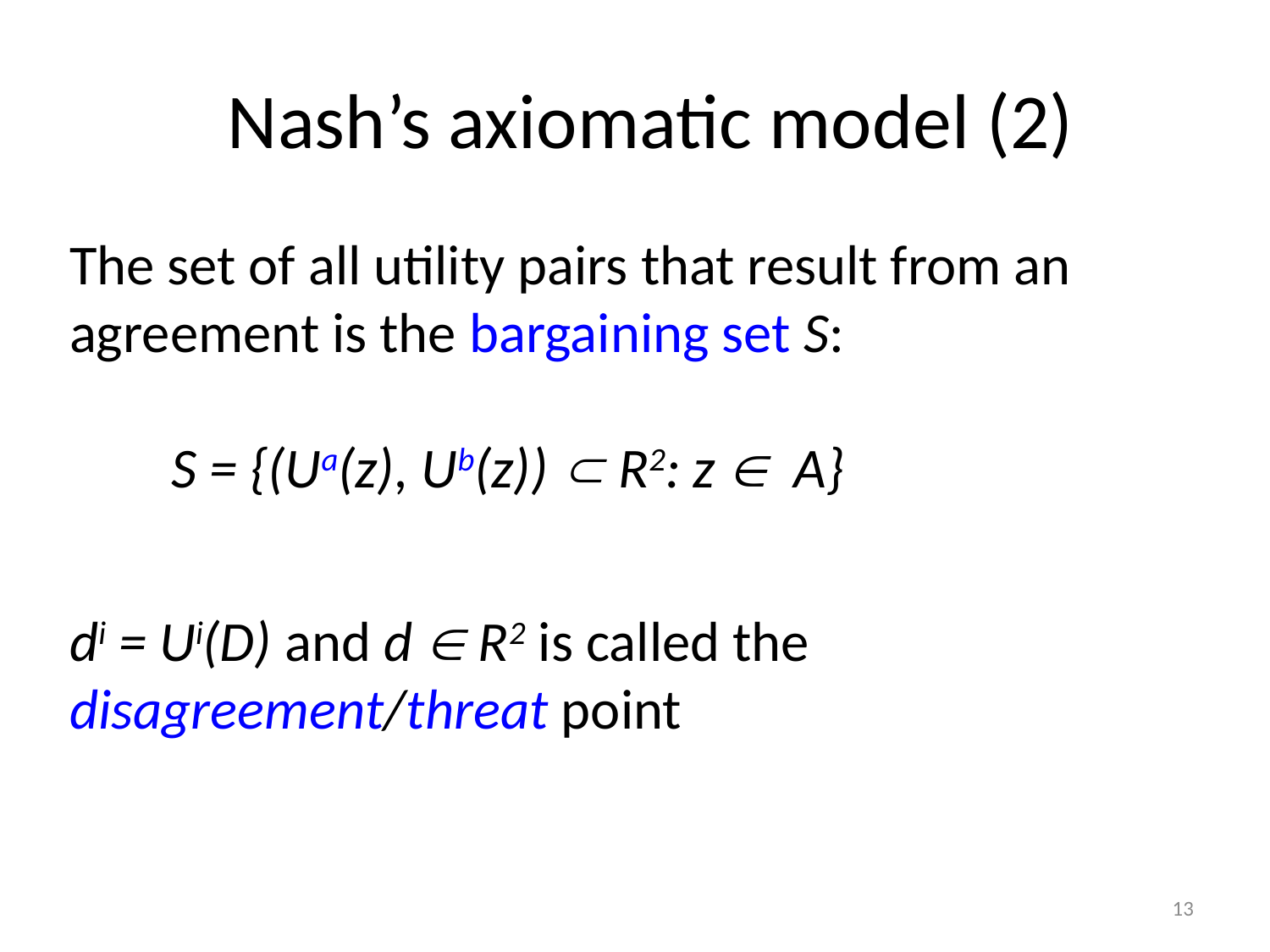

Nash’s axiomatic model (2)
The set of all utility pairs that result from an agreement is the bargaining set S:

        S = {(Ua(z), Ub(z)) ⊂ R2: z ∈  A}

di = Ui(D) and d ∈ R2 is called the disagreement/threat point
13